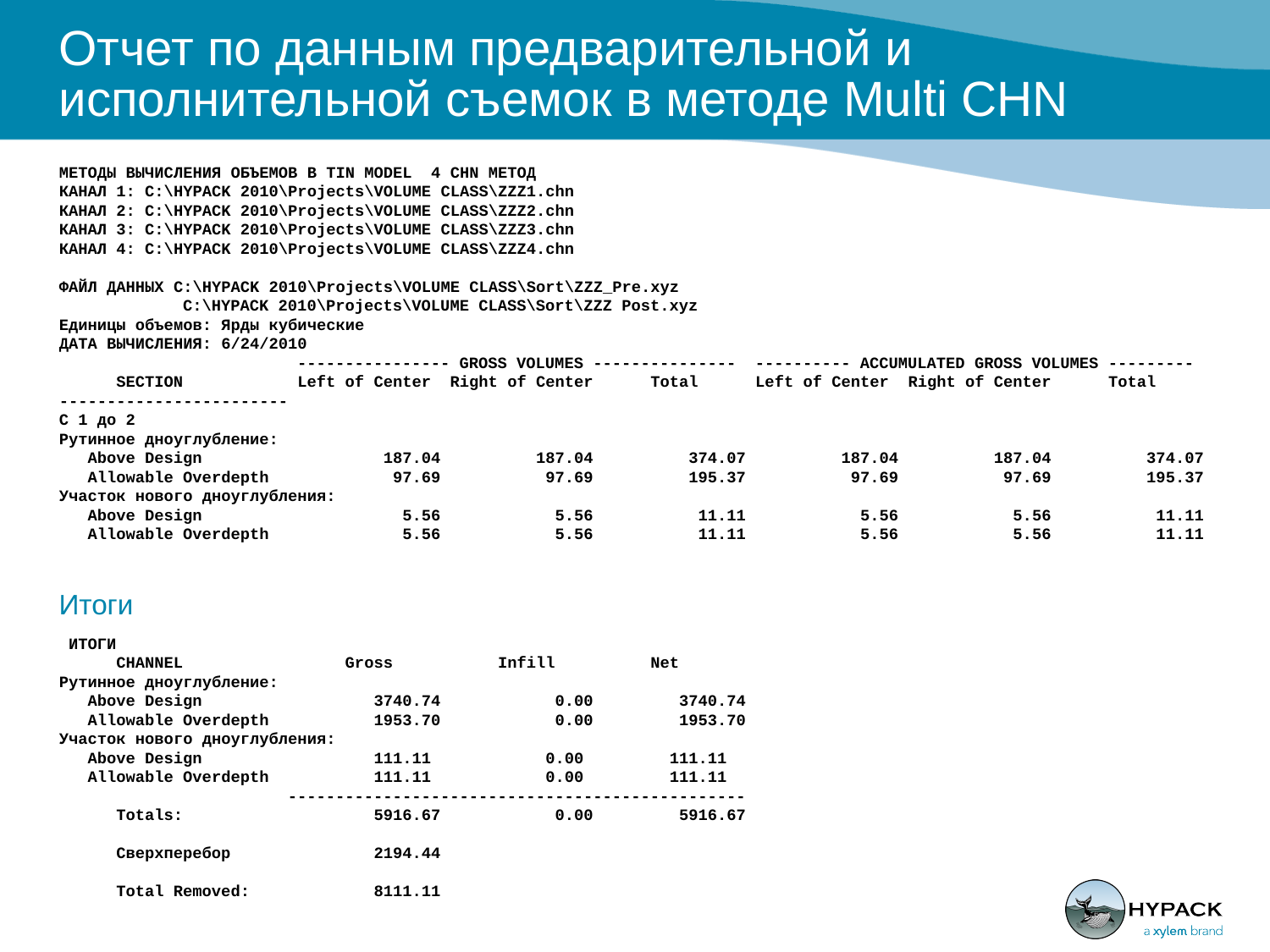

Отчет по данным предварительной и исполнительной съемок в методе Multi CHN
МЕТОДЫ ВЫЧИСЛЕНИЯ ОБЪЕМОВ В TIN MODEL  4 CHN МЕТОД
КАНАЛ 1: C:\HYPACK 2010\Projects\VOLUME CLASS\ZZZ1.chn
КАНАЛ 2: C:\HYPACK 2010\Projects\VOLUME CLASS\ZZZ2.chn
КАНАЛ 3: C:\HYPACK 2010\Projects\VOLUME CLASS\ZZZ3.chn
КАНАЛ 4: C:\HYPACK 2010\Projects\VOLUME CLASS\ZZZ4.chn

ФАЙЛ ДАННЫХ C:\HYPACK 2010\Projects\VOLUME CLASS\Sort\ZZZ_Pre.xyz
             C:\HYPACK 2010\Projects\VOLUME CLASS\Sort\ZZZ Post.xyz
Единицы объемов: Ярды кубические
ДАТА ВЫЧИСЛЕНИЯ: 6/24/2010
                         ---------------- GROSS VOLUMES ---------------  ---------- ACCUMULATED GROSS VOLUMES ---------
      SECTION            Left of Center  Right of Center      Total      Left of Center  Right of Center      Total
------------------------
С 1 до 2
Рутинное дноуглубление:
   Above Design                   187.04          187.04          374.07          187.04          187.04          374.07
   Allowable Overdepth             97.69           97.69          195.37           97.69           97.69          195.37
Участок нового дноуглубления:
   Above Design                     5.56            5.56           11.11            5.56            5.56           11.11
   Allowable Overdepth              5.56            5.56           11.11            5.56            5.56           11.11
Итоги
 ИТОГИ
      CHANNEL                 Gross           Infill          Net
Рутинное дноуглубление:
   Above Design                  3740.74            0.00         3740.74
   Allowable Overdepth           1953.70            0.00         1953.70
Участок нового дноуглубления:
   Above Design                  111.11            0.00         111.11
   Allowable Overdepth           111.11            0.00         111.11
                        ------------------------------------------------
      Totals:                    5916.67            0.00         5916.67

      Сверхперебор               2194.44

      Total Removed:             8111.11